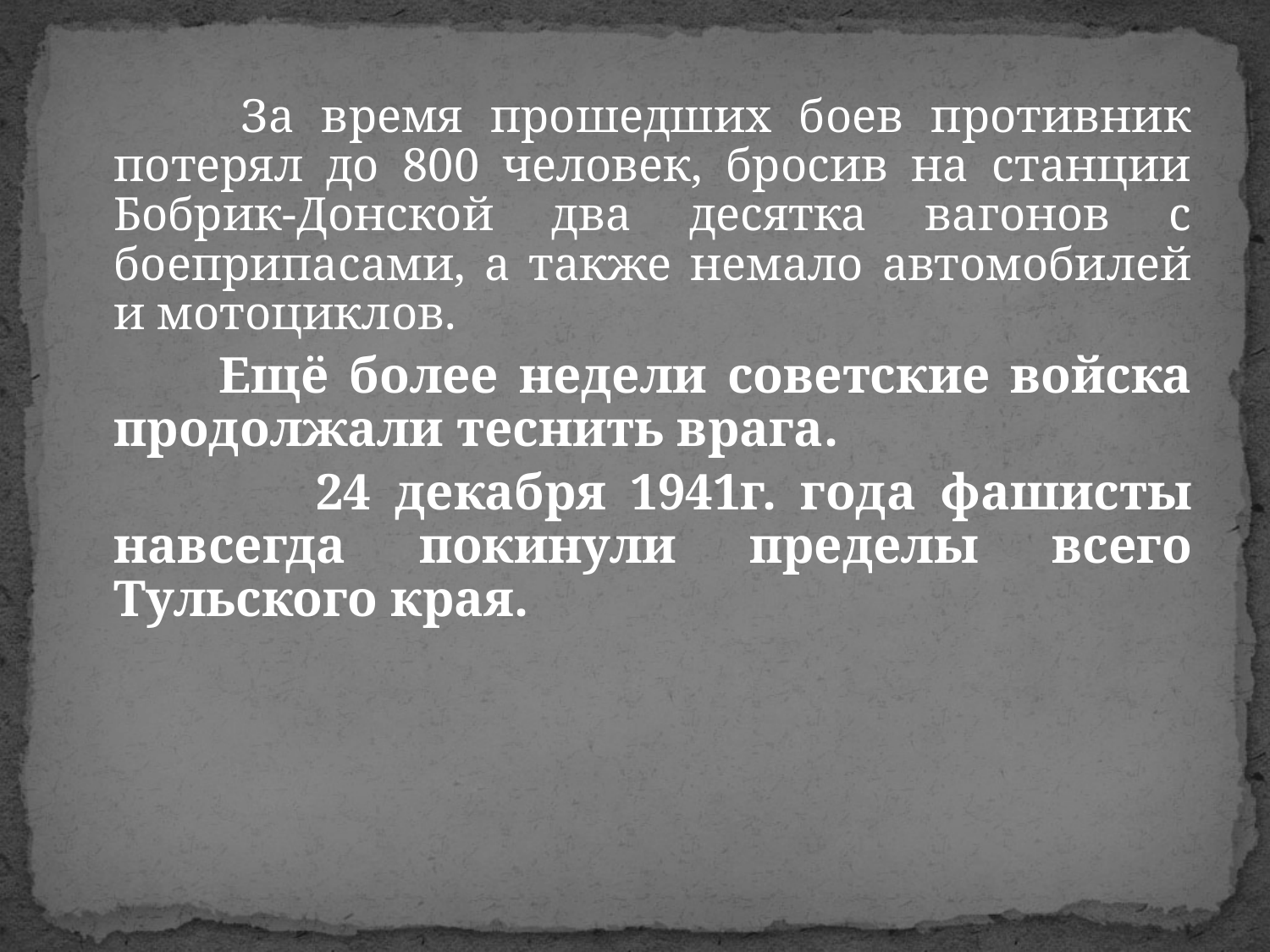

За время прошедших боев противник потерял до 800 человек, бросив на станции Бобрик-Донской два десятка вагонов с боеприпасами, а также немало автомобилей и мотоциклов.
       Ещё более недели советские войска продолжали теснить врага.
          24 декабря 1941г. года фашисты навсегда покинули пределы всего Тульского края.